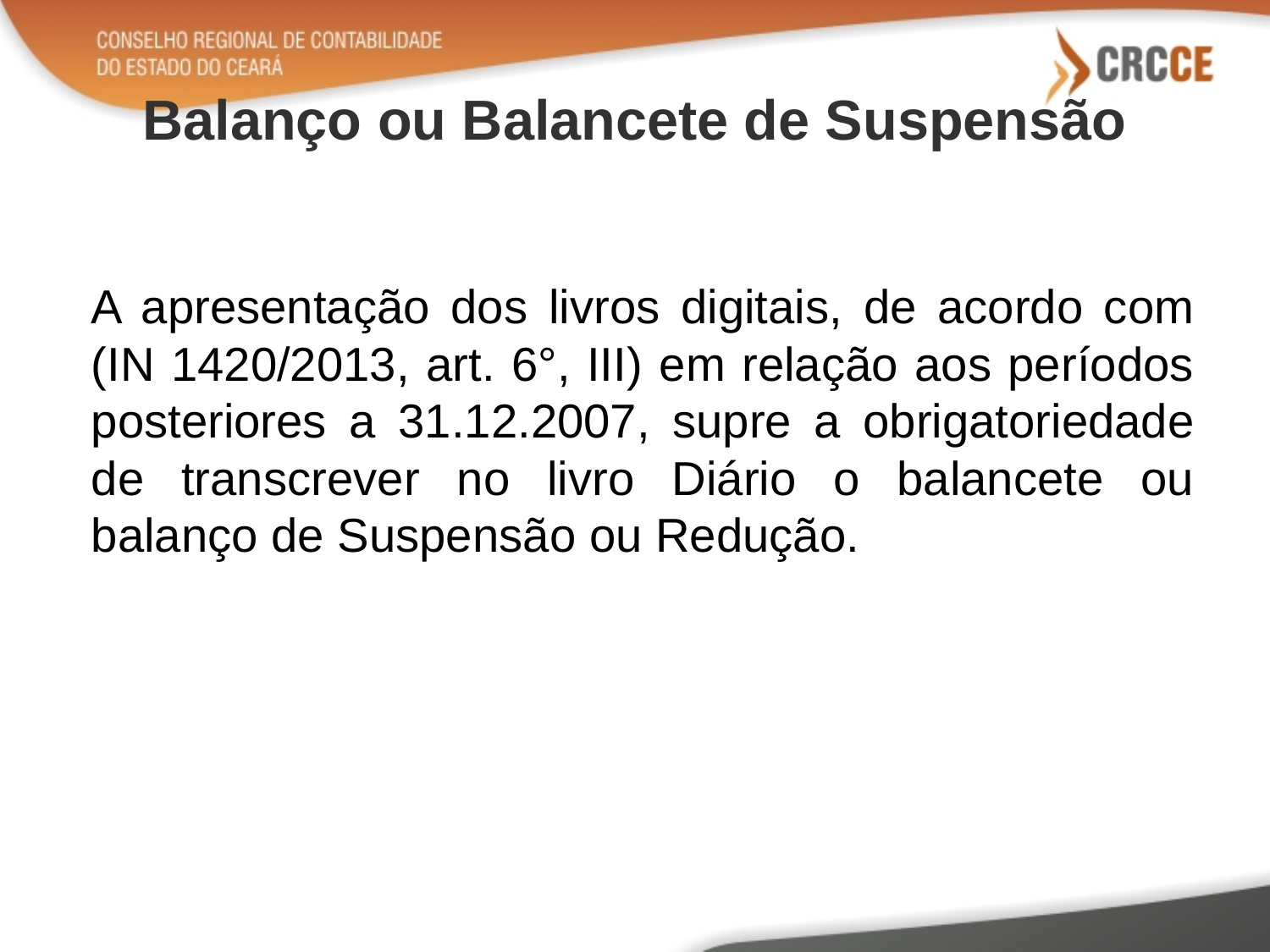

# Balanço ou Balancete de Suspensão

A apresentação dos livros digitais, de acordo com (IN 1420/2013, art. 6°, III) em relação aos períodos posteriores a 31.12.2007, supre a obrigatoriedade de transcrever no livro Diário o balancete ou balanço de Suspensão ou Redução.